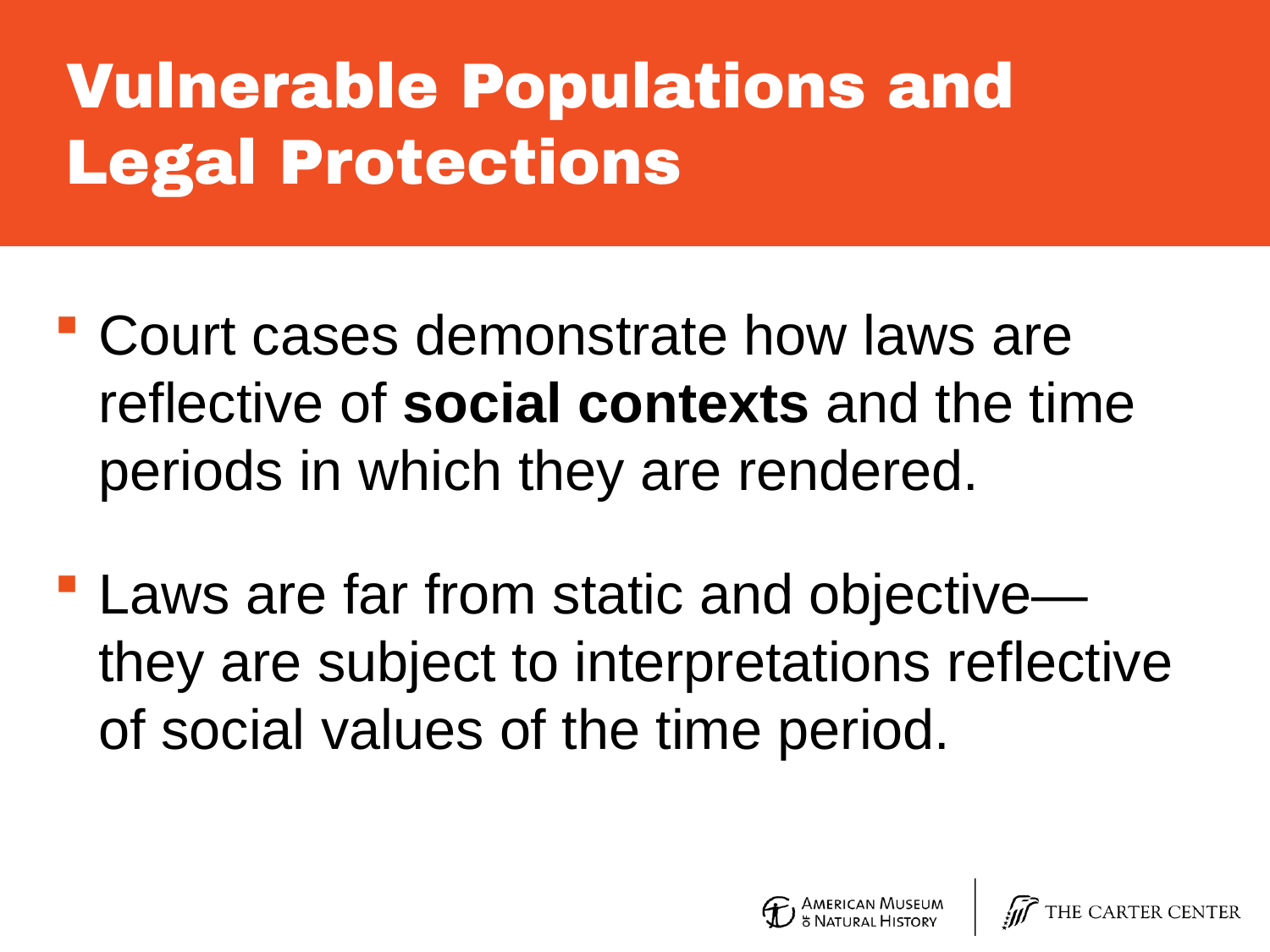

# Vulnerable Populations and Legal Protections
Court cases demonstrate how laws are reflective of social contexts and the time periods in which they are rendered.
Laws are far from static and objective—
they are subject to interpretations reflective
of social values of the time period.